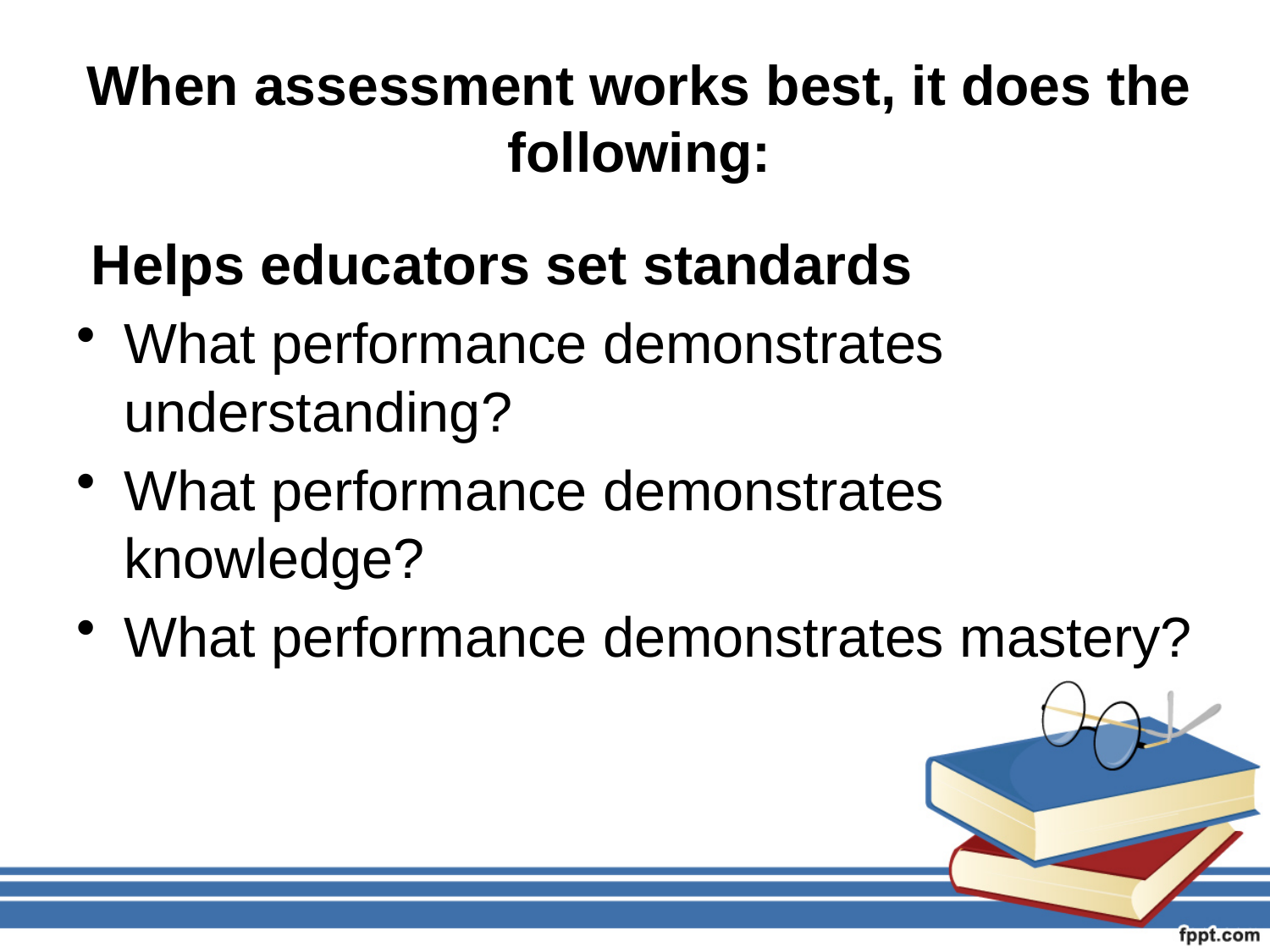

# When assessment works best, it does the following:
Helps educators set standards
What performance demonstrates understanding?
What performance demonstrates knowledge?
What performance demonstrates mastery?